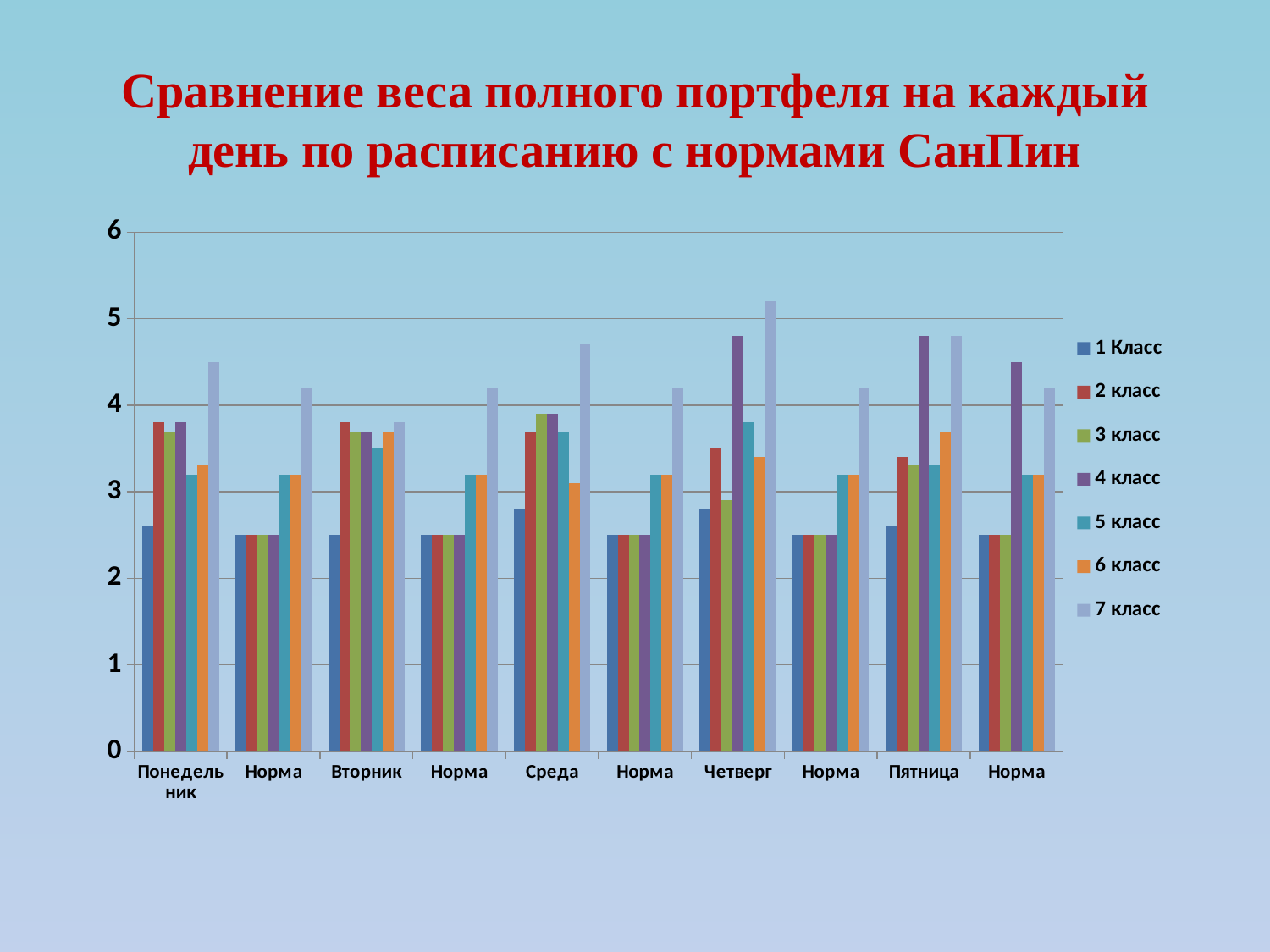

# Сравнение веса полного портфеля на каждый день по расписанию с нормами СанПин

### Chart

| Category | 1 Класс | 2 класс | 3 класс | 4 класс | 5 класс | 6 класс | 7 класс |
|---|---|---|---|---|---|---|---|
| Понедельник | 2.6 | 3.8 | 3.7 | 3.8 | 3.2 | 3.3 | 4.5 |
| Норма | 2.5 | 2.5 | 2.5 | 2.5 | 3.2 | 3.2 | 4.2 |
| Вторник | 2.5 | 3.8 | 3.7 | 3.7 | 3.5 | 3.7 | 3.8 |
| Норма | 2.5 | 2.5 | 2.5 | 2.5 | 3.2 | 3.2 | 4.2 |
| Среда | 2.8 | 3.7 | 3.9 | 3.9 | 3.7 | 3.1 | 4.7 |
| Норма | 2.5 | 2.5 | 2.5 | 2.5 | 3.2 | 3.2 | 4.2 |
| Четверг | 2.8 | 3.5 | 2.9 | 4.8 | 3.8 | 3.4 | 5.2 |
| Норма | 2.5 | 2.5 | 2.5 | 2.5 | 3.2 | 3.2 | 4.2 |
| Пятница | 2.6 | 3.4 | 3.3 | 4.8 | 3.3 | 3.7 | 4.8 |
| Норма | 2.5 | 2.5 | 2.5 | 4.5 | 3.2 | 3.2 | 4.2 |